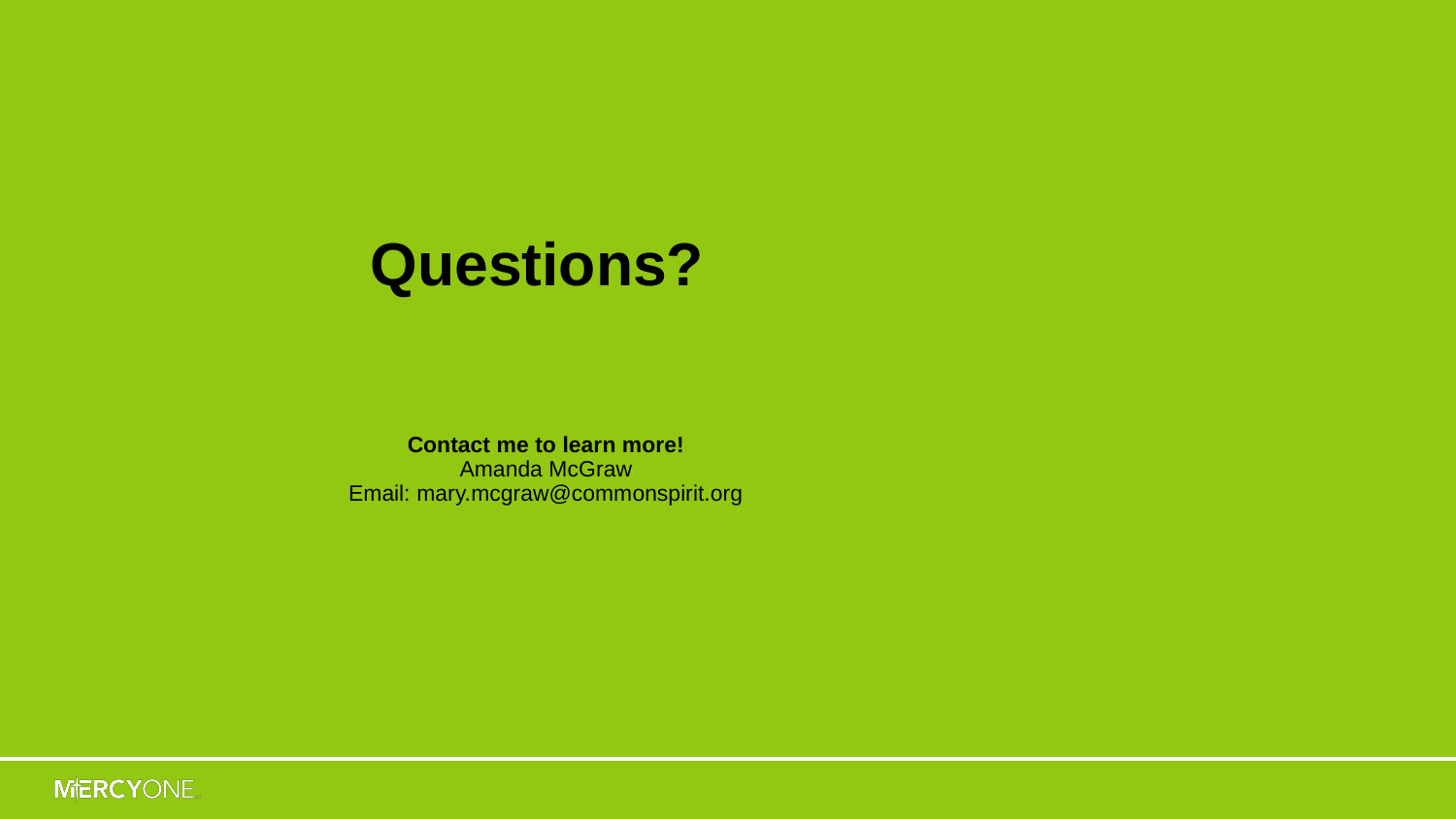

# Questions?
Contact me to learn more!
Amanda McGraw
Email: mary.mcgraw@commonspirit.org